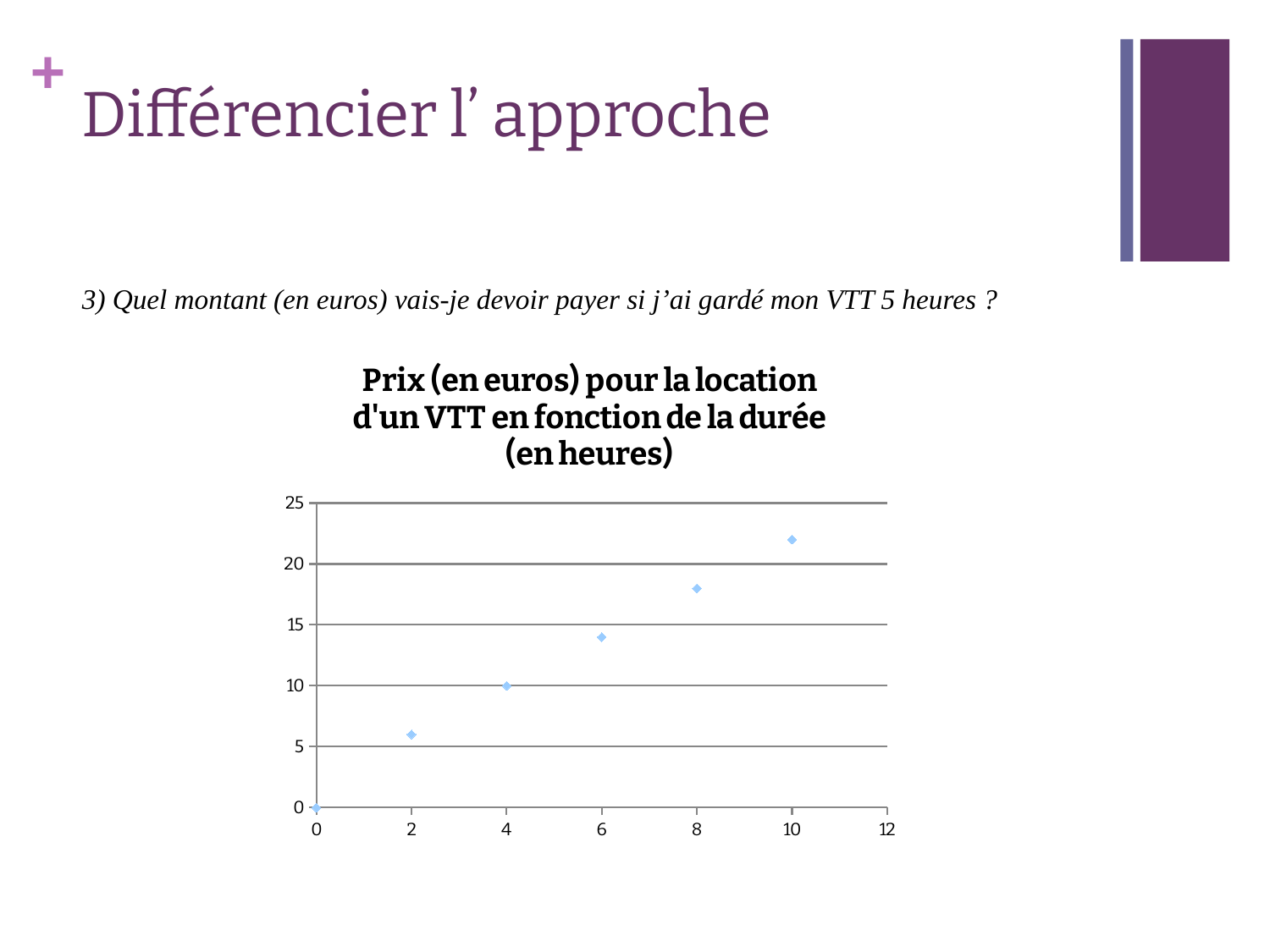

# Différencier l’ approche
3) Quel montant (en euros) vais-je devoir payer si j’ai gardé mon VTT 5 heures ?

### Chart:

| Category | Prix (en euros) pour la location d'un VTT en fonction de la durée (en heures) |
|---|---|